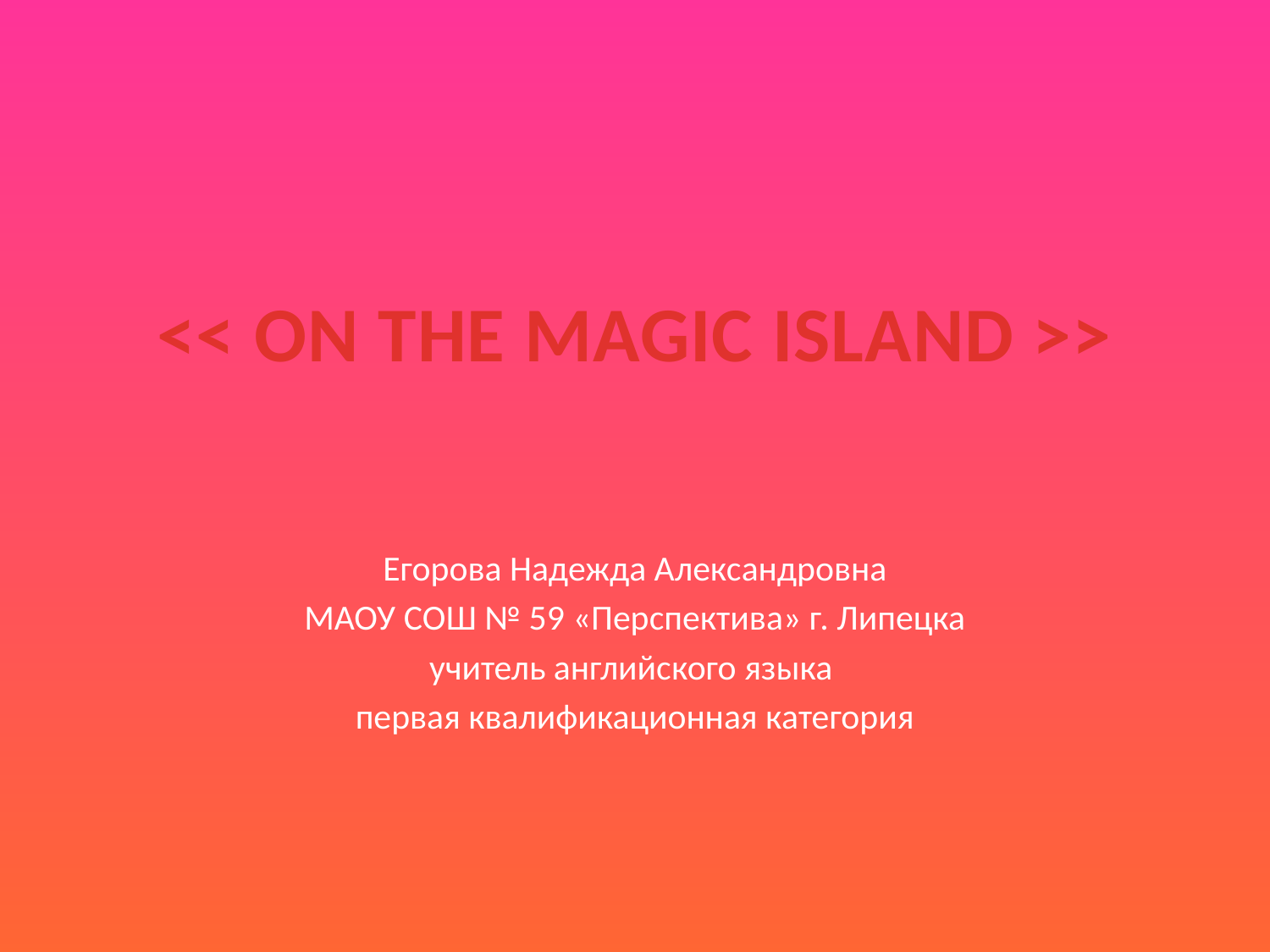

# << ON THE MAGIC ISLAND >>
Егорова Надежда Александровна
МАОУ СОШ № 59 «Перспектива» г. Липецка
учитель английского языка
первая квалификационная категория